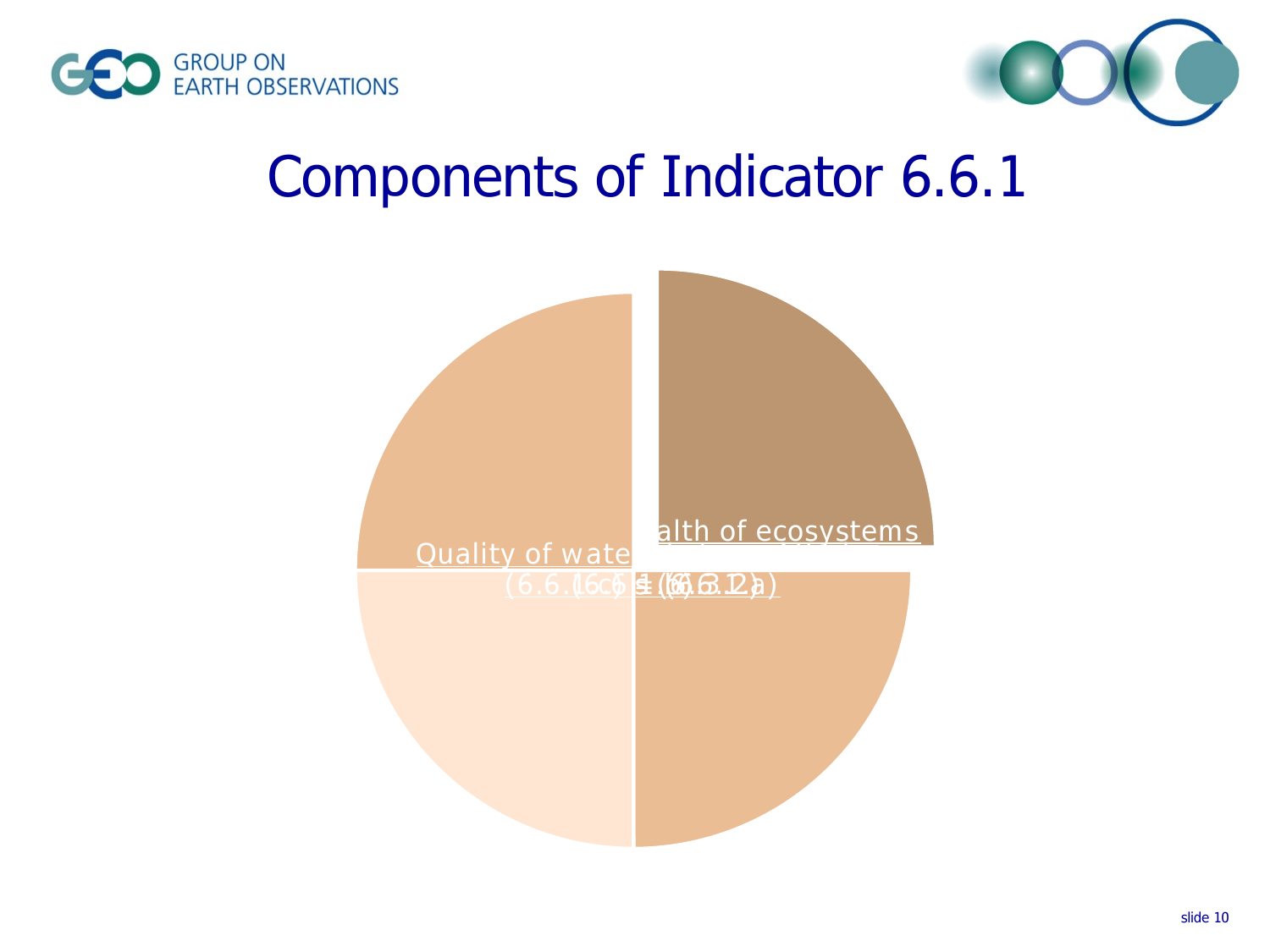

# Components of Indicator 6.6.1
Resulting state/health of ecosystems (6.6.1.d)
Spatial Extent of water-related ecosystems (6.6.1.a)
 Quantity of water in ecosystems (6.6.1.b)
Quality of water in ecosystems (6.6.1.c) = (6.3.2)
slide 10